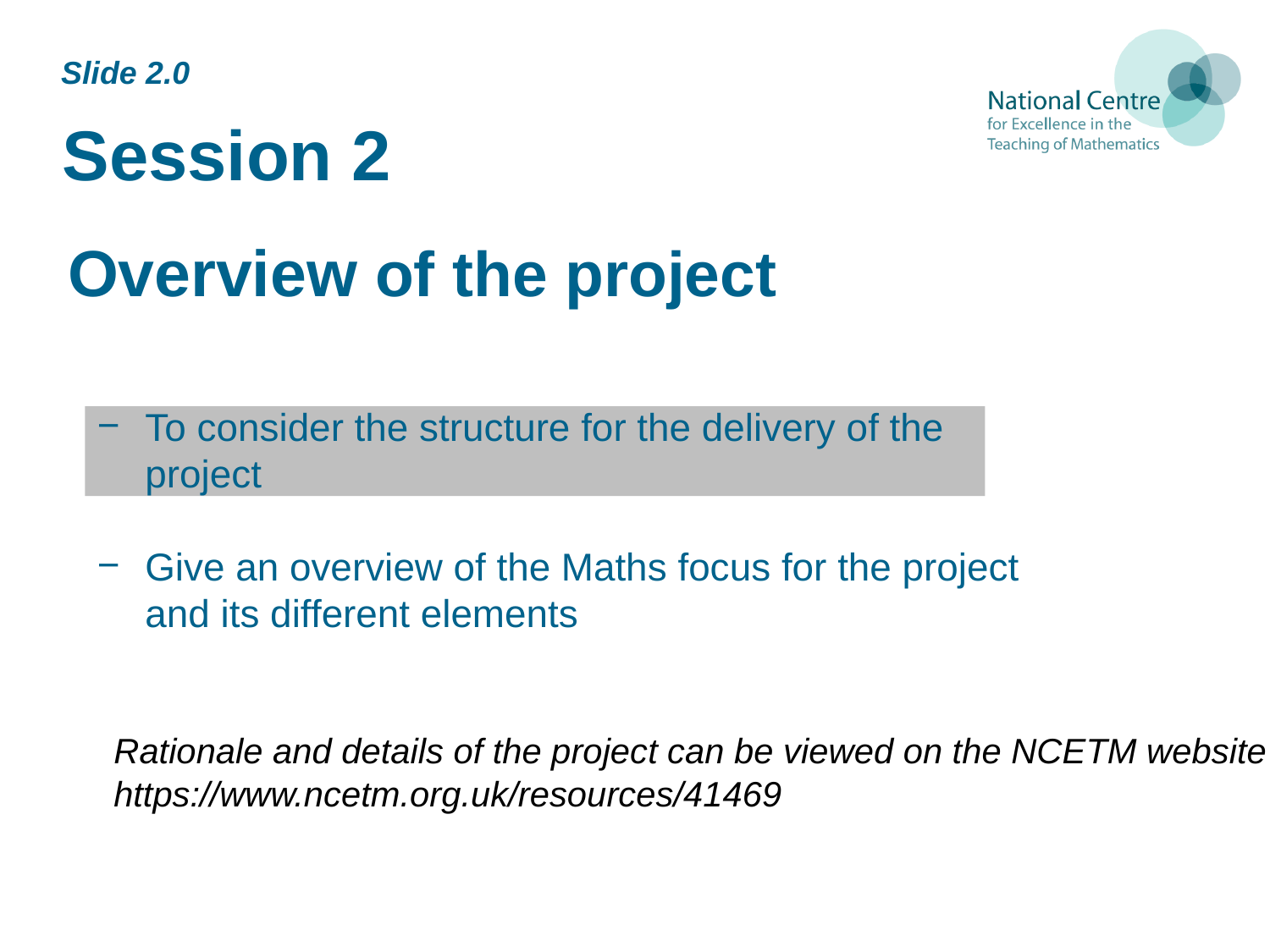

Slide 2.0
# Session 2
Overview of the project
To consider the structure for the delivery of the project

Give an overview of the Maths focus for the project and its different elements

Rationale and details of the project can be viewed on the NCETM website
https://www.ncetm.org.uk/resources/41469